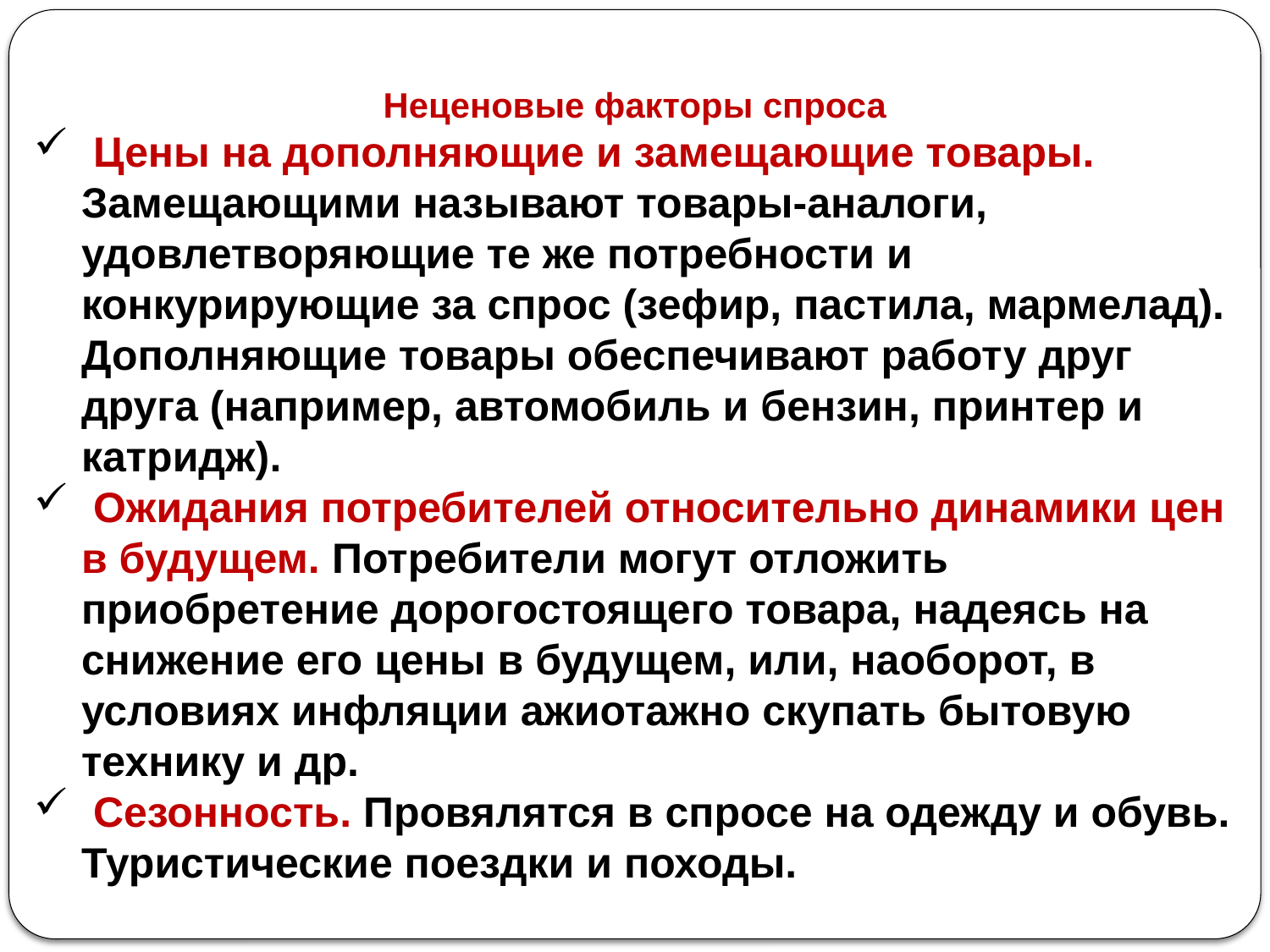

Неценовые факторы спроса
 Цены на дополняющие и замещающие товары. Замещающими называют товары-аналоги, удовлетворяющие те же потребности и конкурирующие за спрос (зефир, пастила, мармелад). Дополняющие товары обеспечивают работу друг друга (например, автомобиль и бензин, принтер и катридж).
 Ожидания потребителей относительно динамики цен в будущем. Потребители могут отложить приобретение дорогостоящего товара, надеясь на снижение его цены в будущем, или, наоборот, в условиях инфляции ажиотажно скупать бытовую технику и др.
 Сезонность. Провялятся в спросе на одежду и обувь. Туристические поездки и походы.